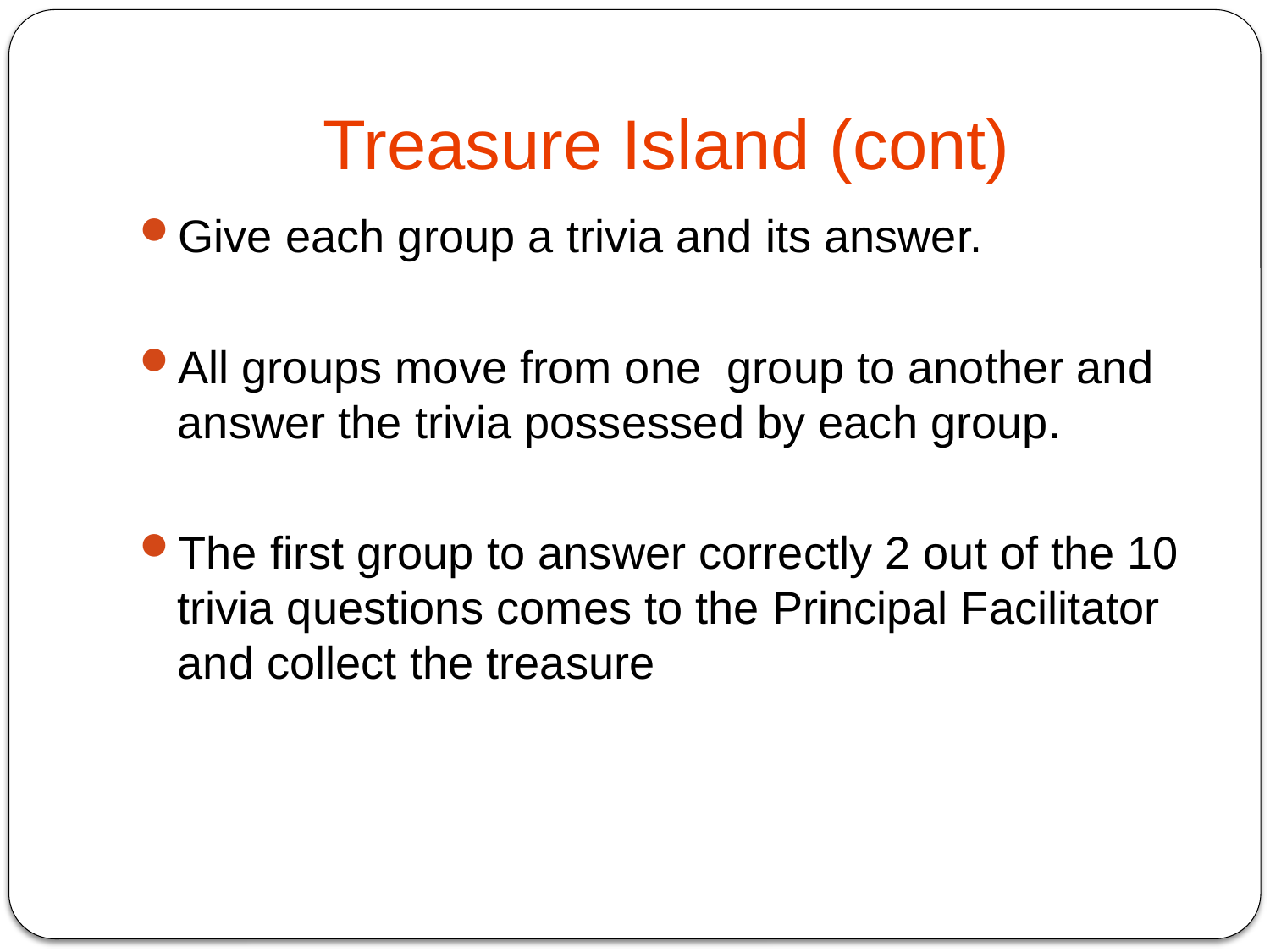

# Treasure Island (cont)
Give each group a trivia and its answer.

All groups move from one  group to another and answer the trivia possessed by each group.

The first group to answer correctly 2 out of the 10 trivia questions comes to the Principal Facilitator and collect the treasure